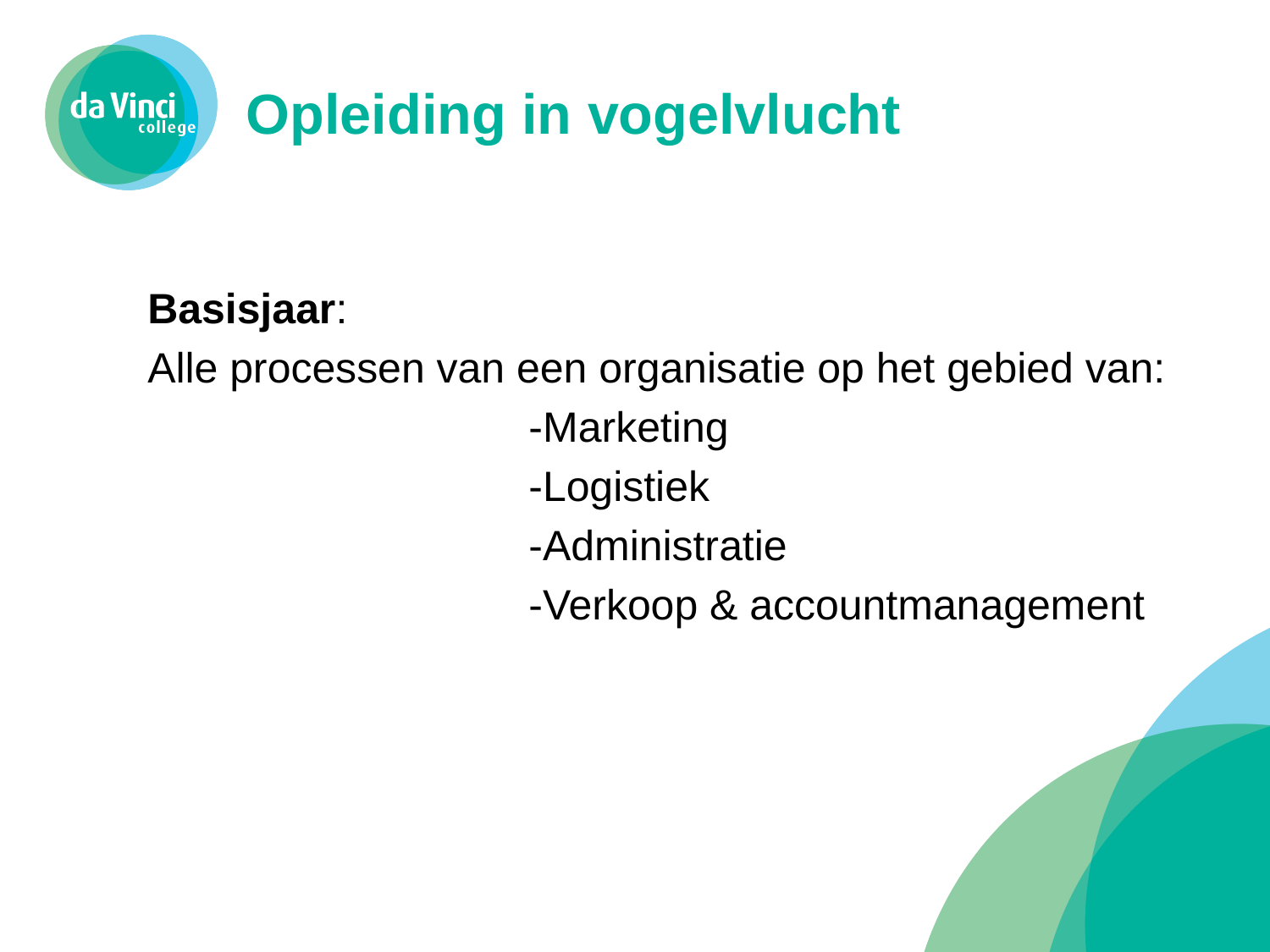

# Opleiding in vogelvlucht

Basisjaar:
Alle processen van een organisatie op het gebied van:
			-Marketing
			-Logistiek
			-Administratie
			-Verkoop & accountmanagement